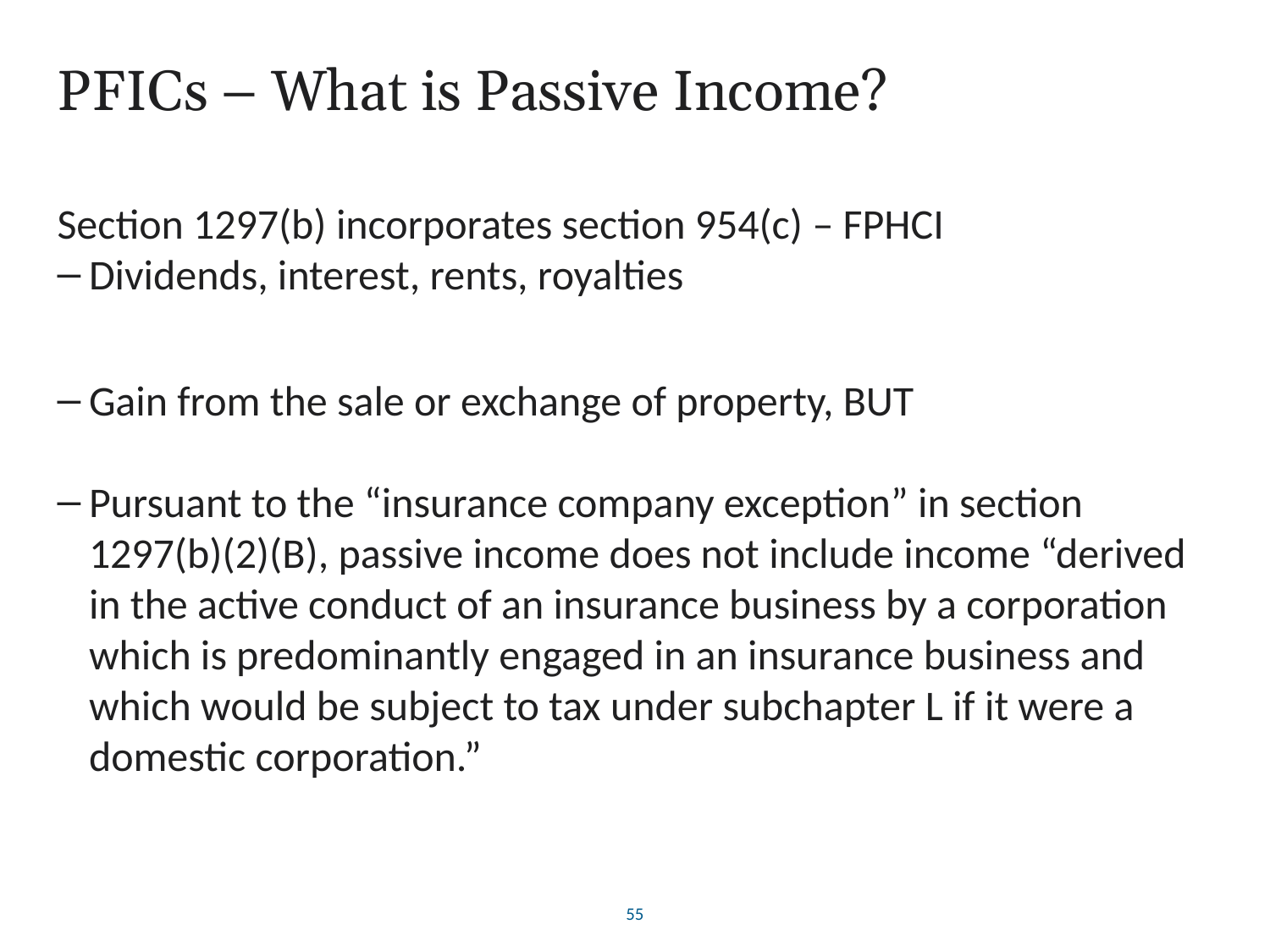

# PFICs – What is Passive Income?
Section 1297(b) incorporates section 954(c) – FPHCI
Dividends, interest, rents, royalties

Gain from the sale or exchange of property, BUT

Pursuant to the “insurance company exception” in section 1297(b)(2)(B), passive income does not include income “derived in the active conduct of an insurance business by a corporation which is predominantly engaged in an insurance business and which would be subject to tax under subchapter L if it were a domestic corporation.”

55